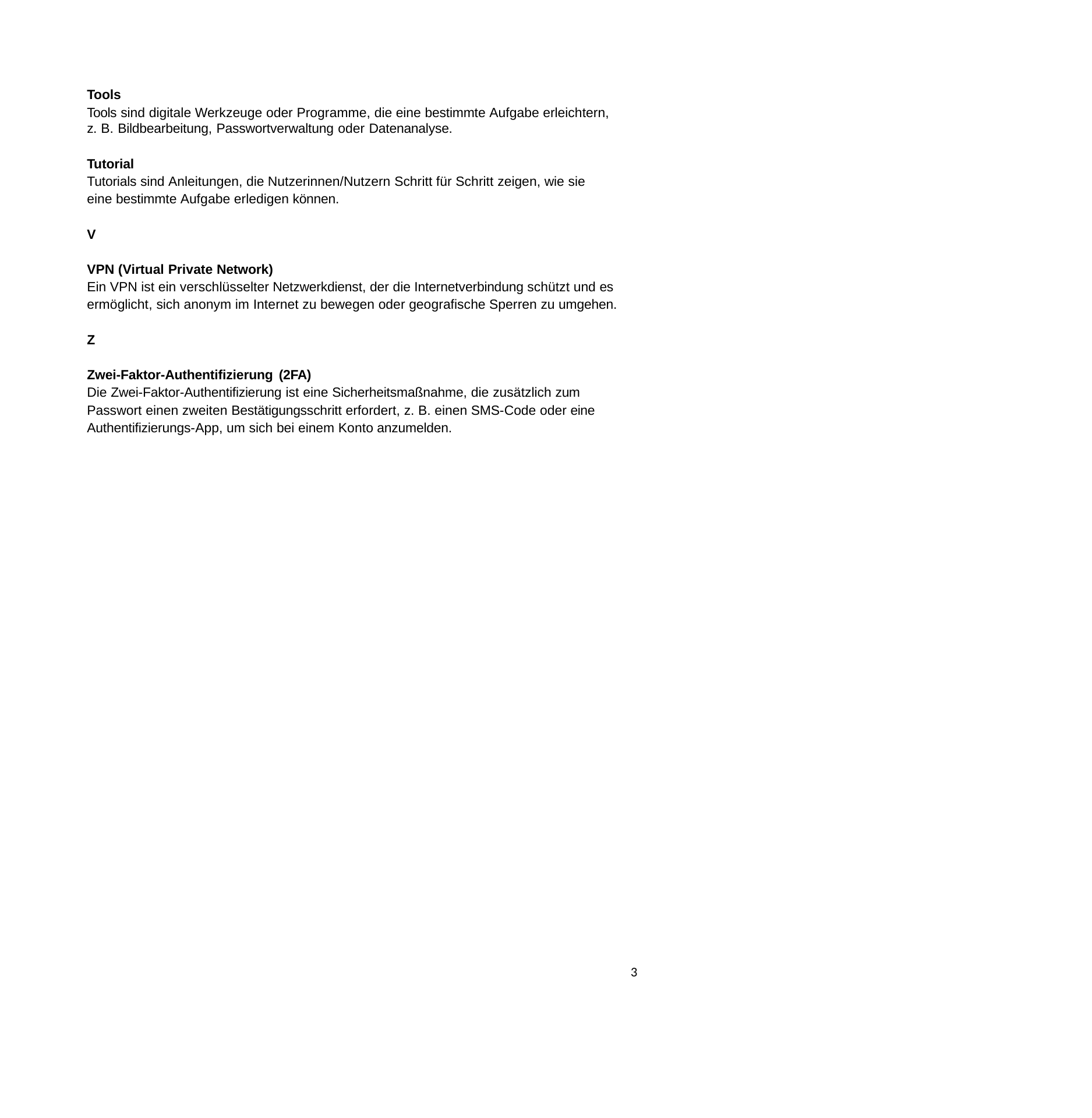

Tools
Tools sind digitale Werkzeuge oder Programme, die eine bestimmte Aufgabe erleichtern, z. B. Bildbearbeitung, Passwortverwaltung oder Datenanalyse.

Tutorial
Tutorials sind Anleitungen, die Nutzerinnen/Nutzern Schritt für Schritt zeigen, wie sie eine bestimmte Aufgabe erledigen können.

V

VPN (Virtual Private Network)
Ein VPN ist ein verschlüsselter Netzwerkdienst, der die Internetverbindung schützt und es ermöglicht, sich anonym im Internet zu bewegen oder geografische Sperren zu umgehen.

Z

Zwei-Faktor-Authentifizierung (2FA)
Die Zwei-Faktor-Authentifizierung ist eine Sicherheitsmaßnahme, die zusätzlich zum
Passwort einen zweiten Bestätigungsschritt erfordert, z. B. einen SMS-Code oder eine Authentifizierungs-App, um sich bei einem Konto anzumelden.
3